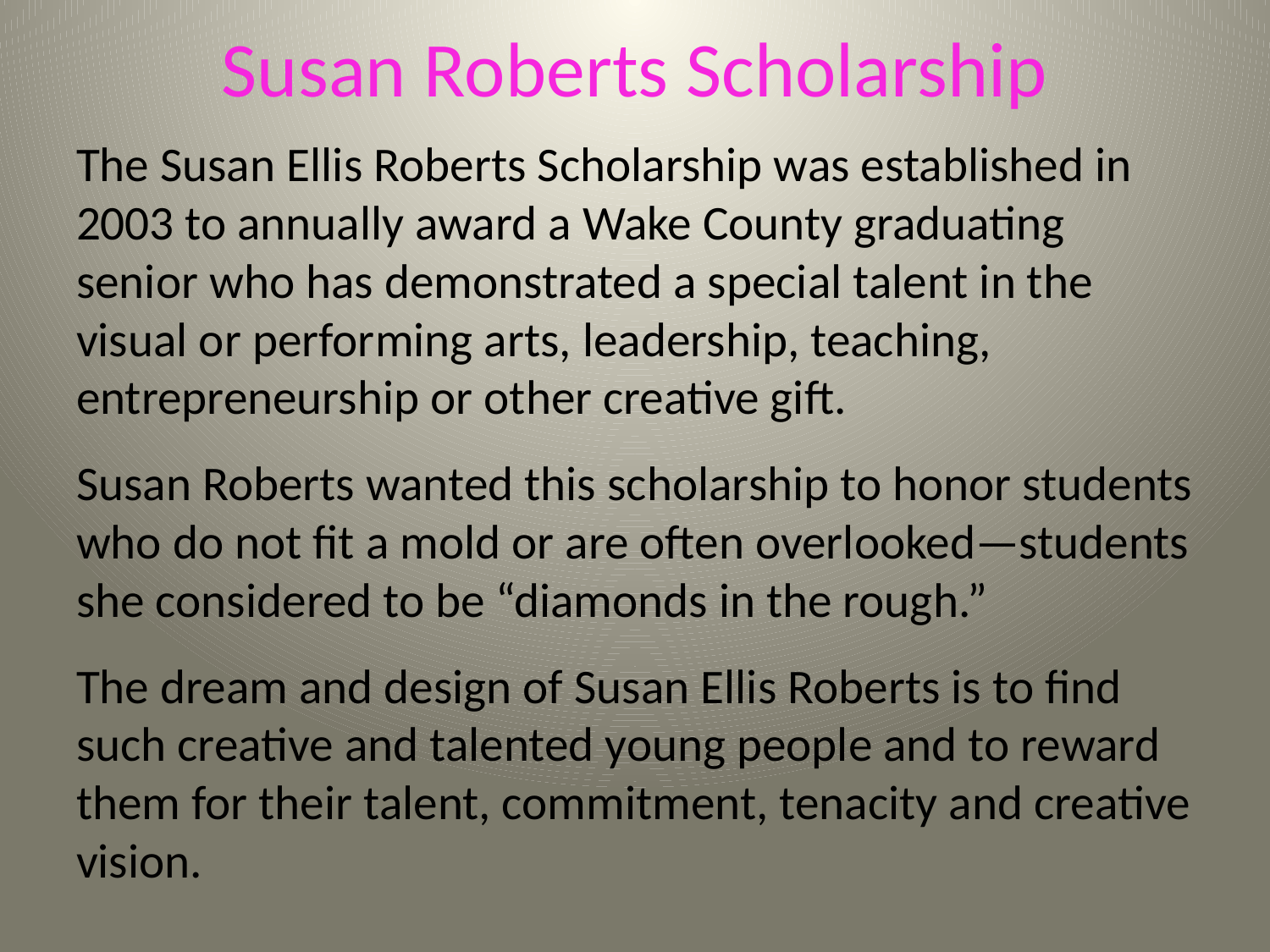

# Susan Roberts Scholarship
The Susan Ellis Roberts Scholarship was established in 2003 to annually award a Wake County graduating senior who has demonstrated a special talent in the visual or performing arts, leadership, teaching, entrepreneurship or other creative gift.
Susan Roberts wanted this scholarship to honor students who do not fit a mold or are often overlooked—students she considered to be “diamonds in the rough.”
The dream and design of Susan Ellis Roberts is to find such creative and talented young people and to reward them for their talent, commitment, tenacity and creative vision.